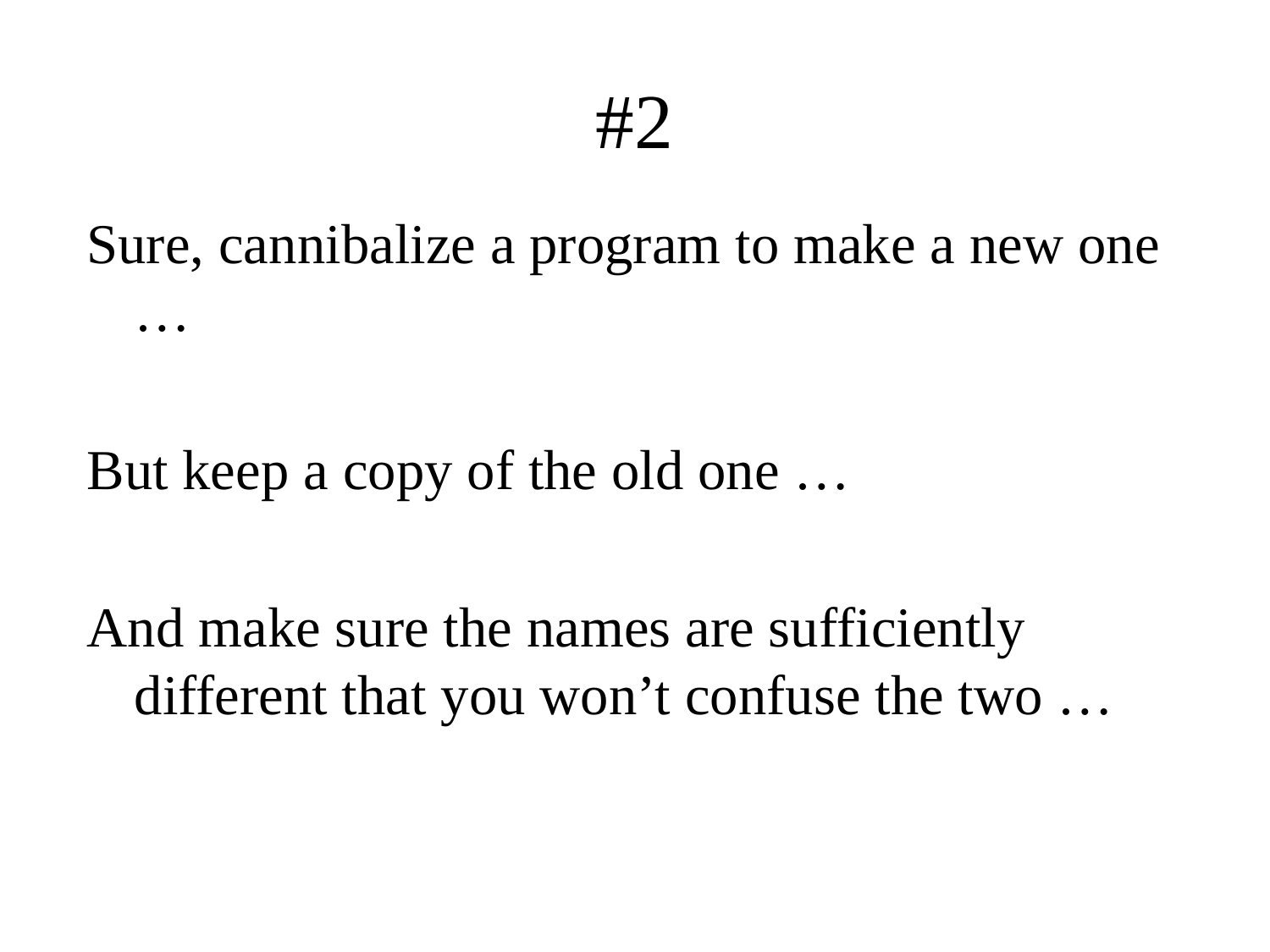

# #2
Sure, cannibalize a program to make a new one …

But keep a copy of the old one …

And make sure the names are sufficiently different that you won’t confuse the two …